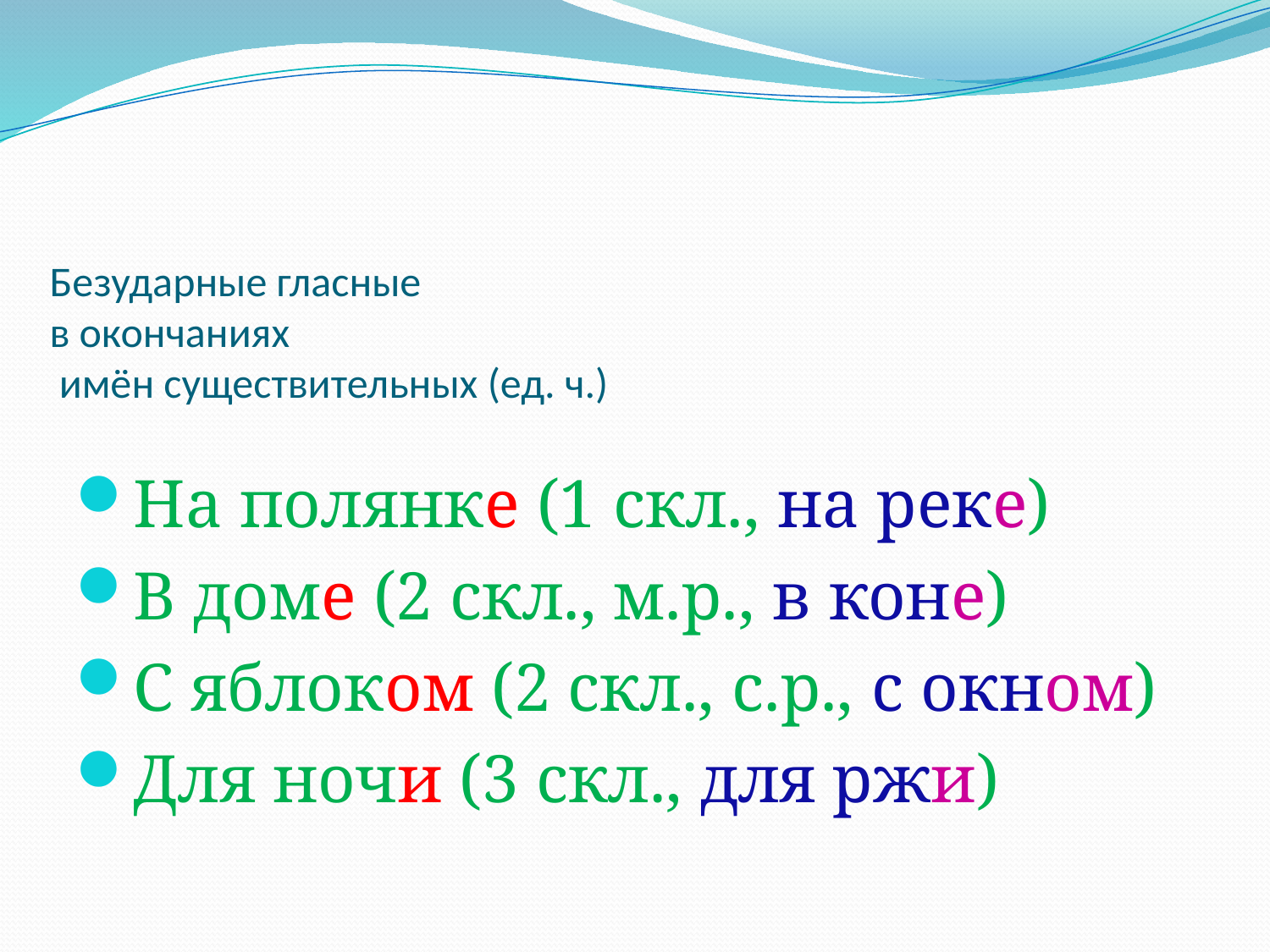

# Безударные гласные в окончаниях имён существительных (ед. ч.)
На полянке (1 скл., на реке)
В доме (2 скл., м.р., в коне)
С яблоком (2 скл., с.р., с окном)
Для ночи (3 скл., для ржи)